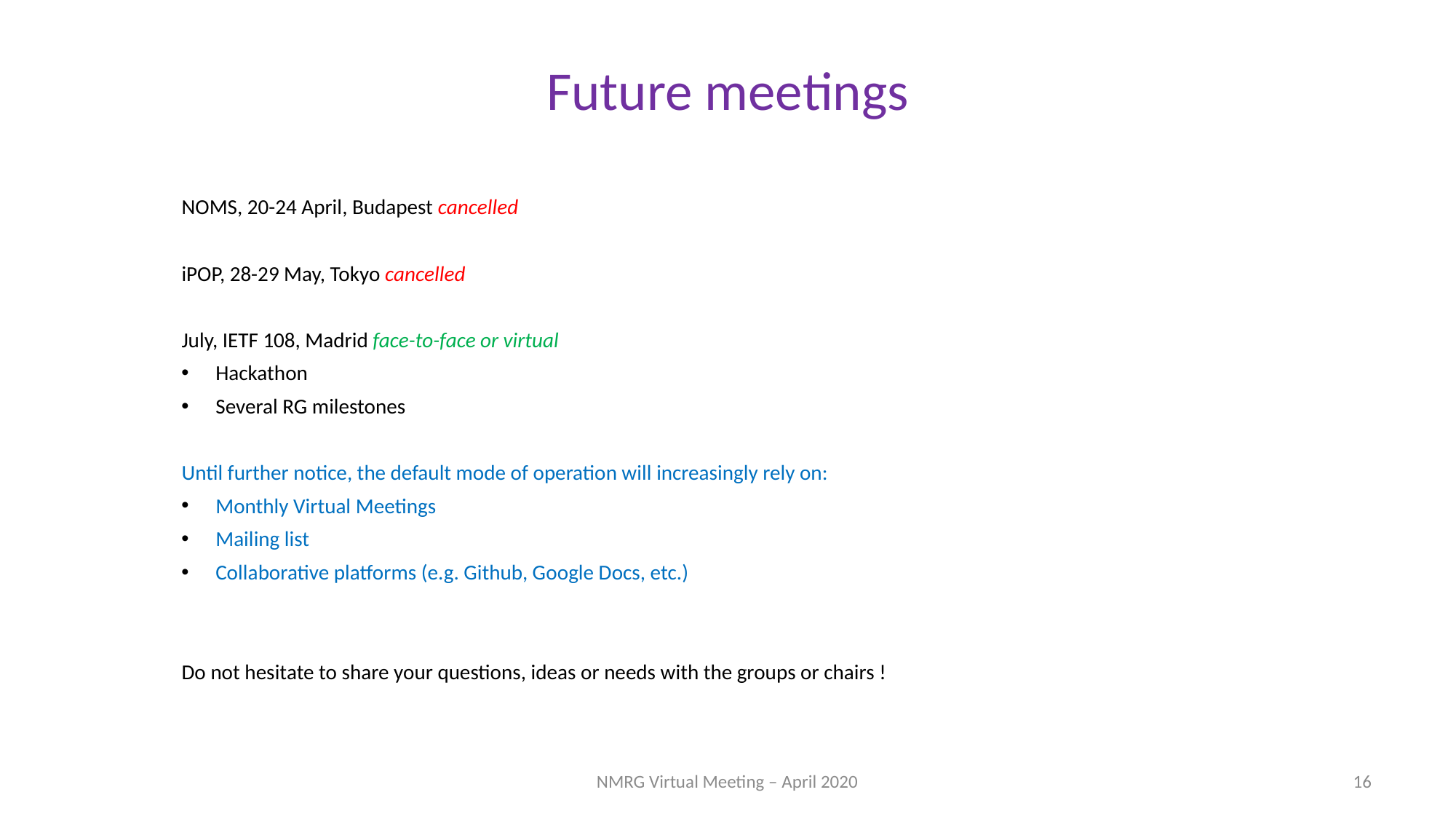

Future meetings
NOMS, 20-24 April, Budapest cancelled

iPOP, 28-29 May, Tokyo cancelled

July, IETF 108, Madrid face-to-face or virtual
Hackathon
Several RG milestones

Until further notice, the default mode of operation will increasingly rely on:
Monthly Virtual Meetings
Mailing list
Collaborative platforms (e.g. Github, Google Docs, etc.)

Do not hesitate to share your questions, ideas or needs with the groups or chairs !
NMRG Virtual Meeting – April 2020
16